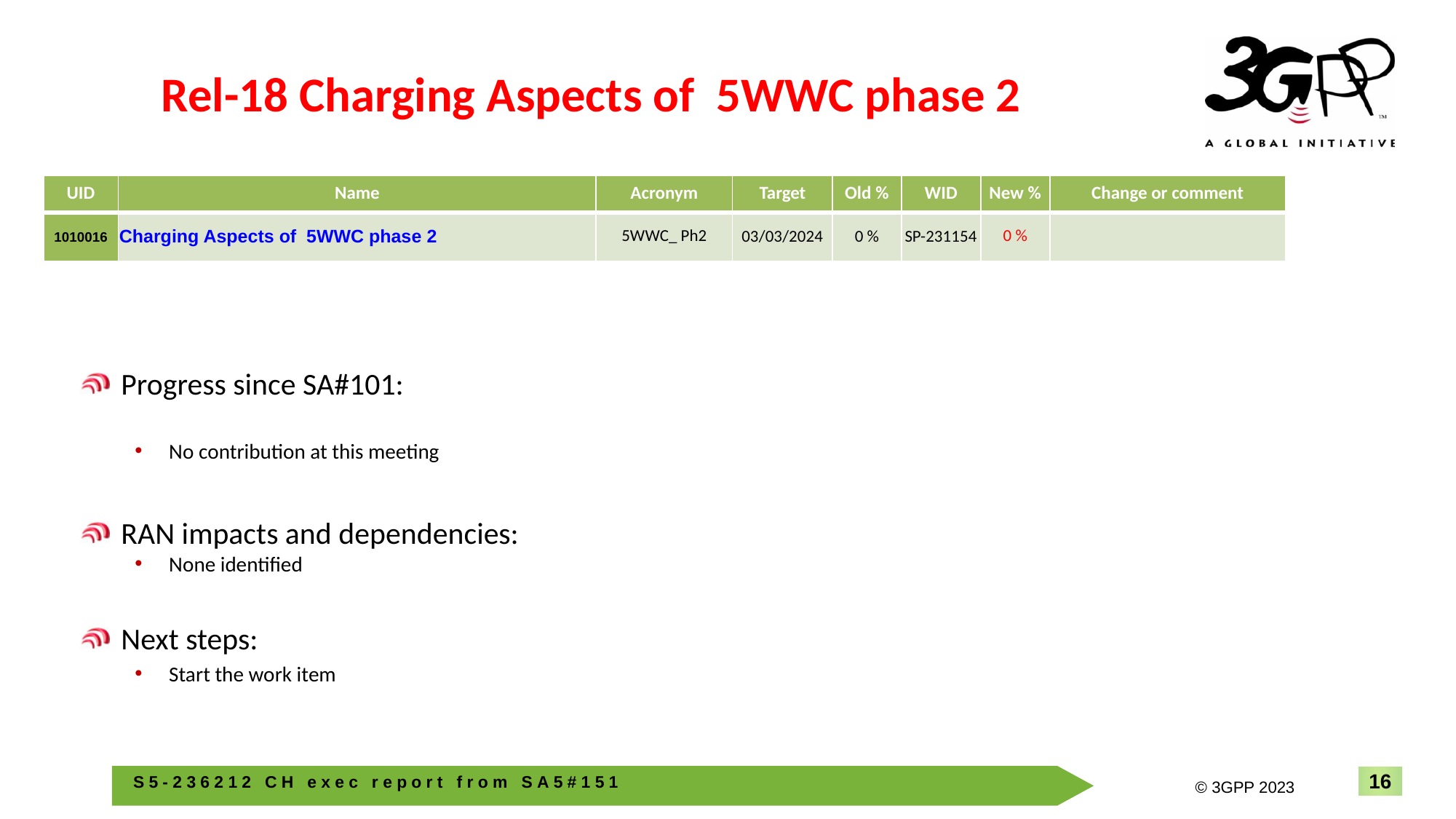

# Rel-18 Charging Aspects of  5WWC phase 2
| UID | Name | Acronym | Target | Old % | WID | New % | Change or comment |
| --- | --- | --- | --- | --- | --- | --- | --- |
| 1010016 | Charging Aspects of 5WWC phase 2 | 5WWC\_ Ph2 | 03/03/2024 | 0 % | SP-231154 | 0 % |  |
Progress since SA#101:

No contribution at this meeting

RAN impacts and dependencies:
None identified

Next steps:
Start the work item